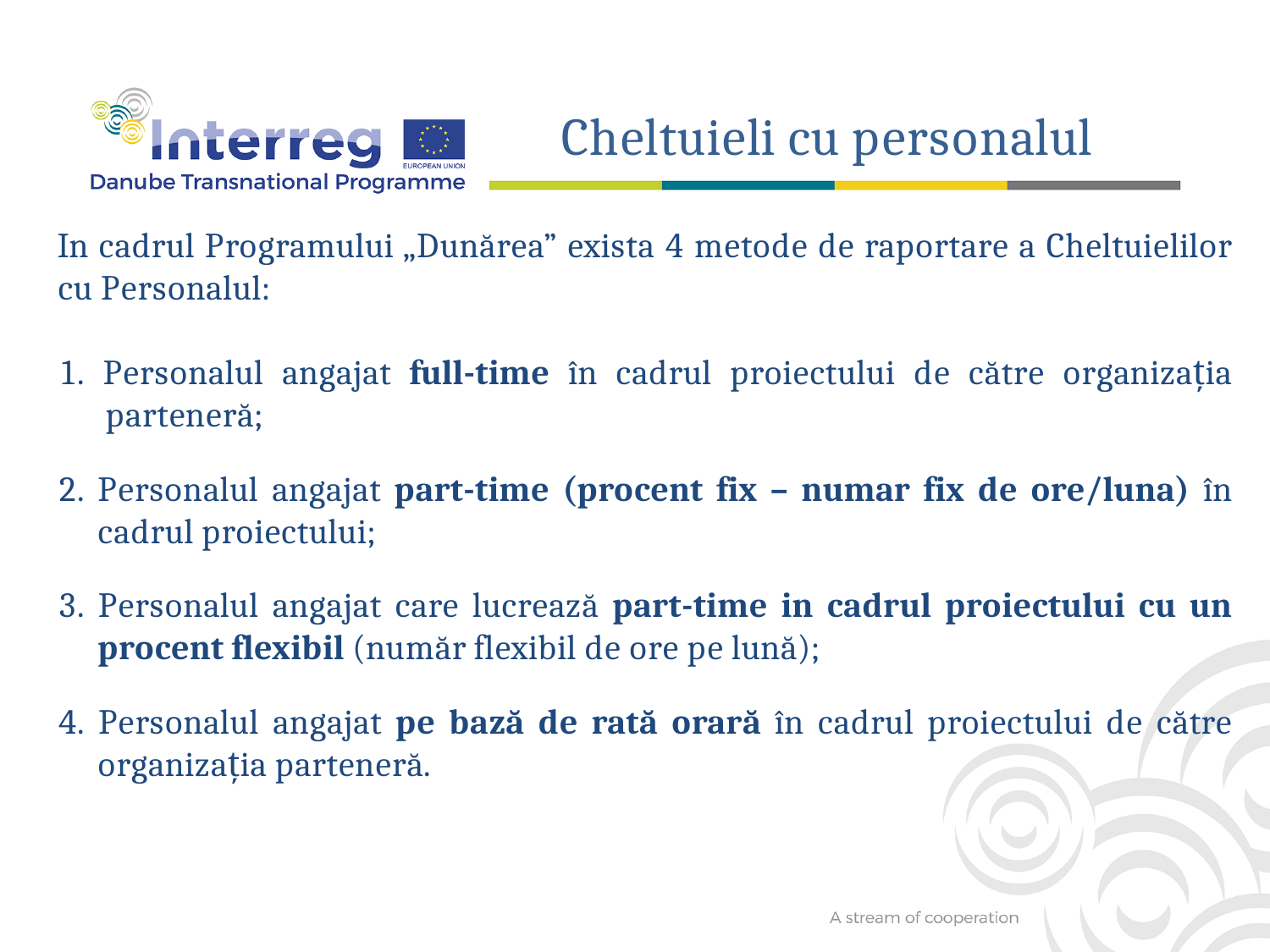

Cheltuieli cu personalul
In cadrul Programului „Dunărea” exista 4 metode de raportare a Cheltuielilor cu Personalul:
1. Personalul angajat full-time în cadrul proiectului de către organizația parteneră;
2. Personalul angajat part-time (procent fix – numar fix de ore/luna) în cadrul proiectului;
3. Personalul angajat care lucrează part-time in cadrul proiectului cu un procent flexibil (număr flexibil de ore pe lună);
4. Personalul angajat pe bază de rată orară în cadrul proiectului de către organizația parteneră.